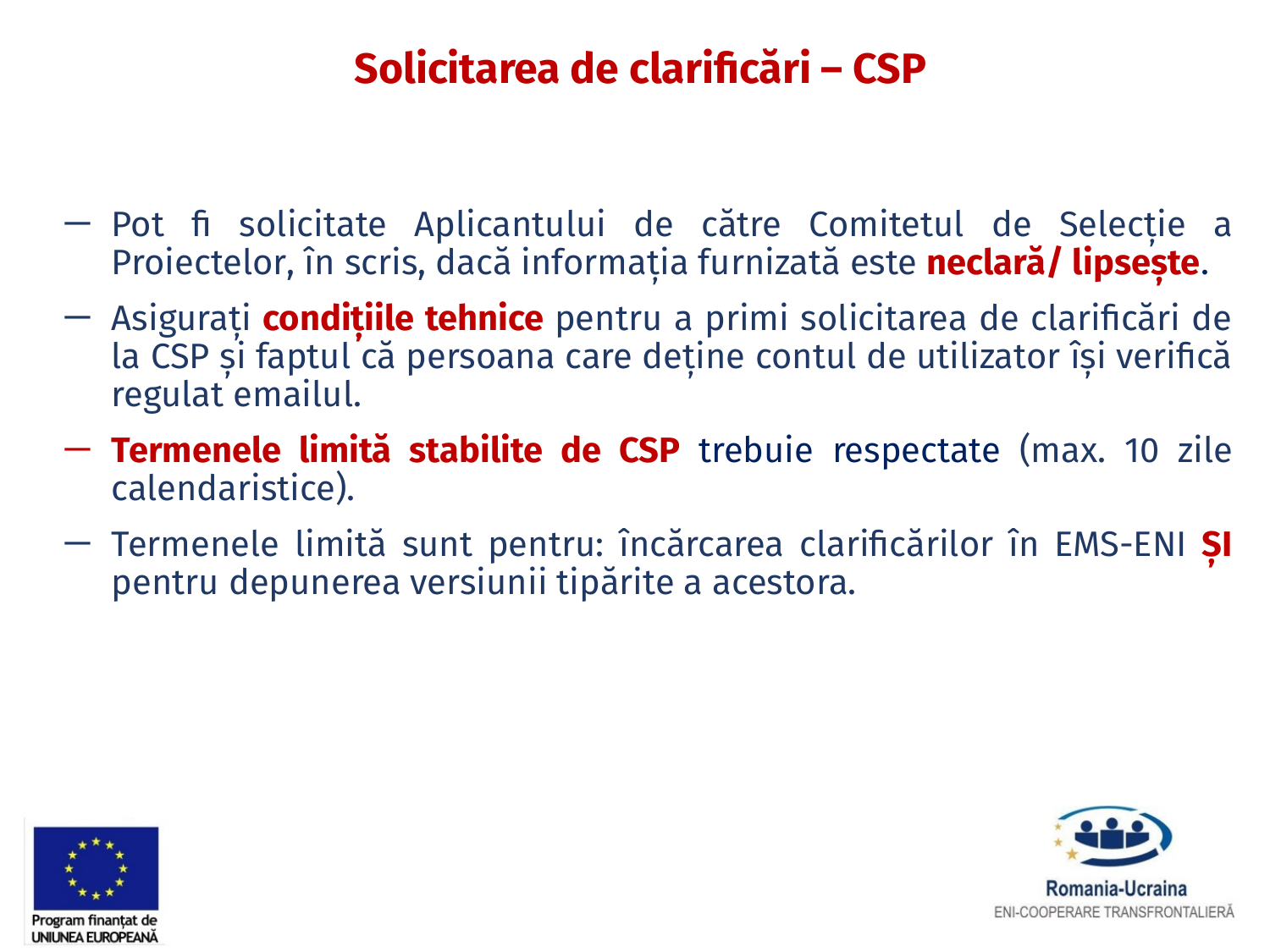

# Solicitarea de clarificări – CSP

Pot fi solicitate Aplicantului de către Comitetul de Selecție a Proiectelor, în scris, dacă informația furnizată este neclară/ lipsește.
Asigurați condițiile tehnice pentru a primi solicitarea de clarificări de la CSP și faptul că persoana care deține contul de utilizator își verifică regulat emailul.
Termenele limită stabilite de CSP trebuie respectate (max. 10 zile calendaristice).
Termenele limită sunt pentru: încărcarea clarificărilor în EMS-ENI ȘI pentru depunerea versiunii tipărite a acestora.